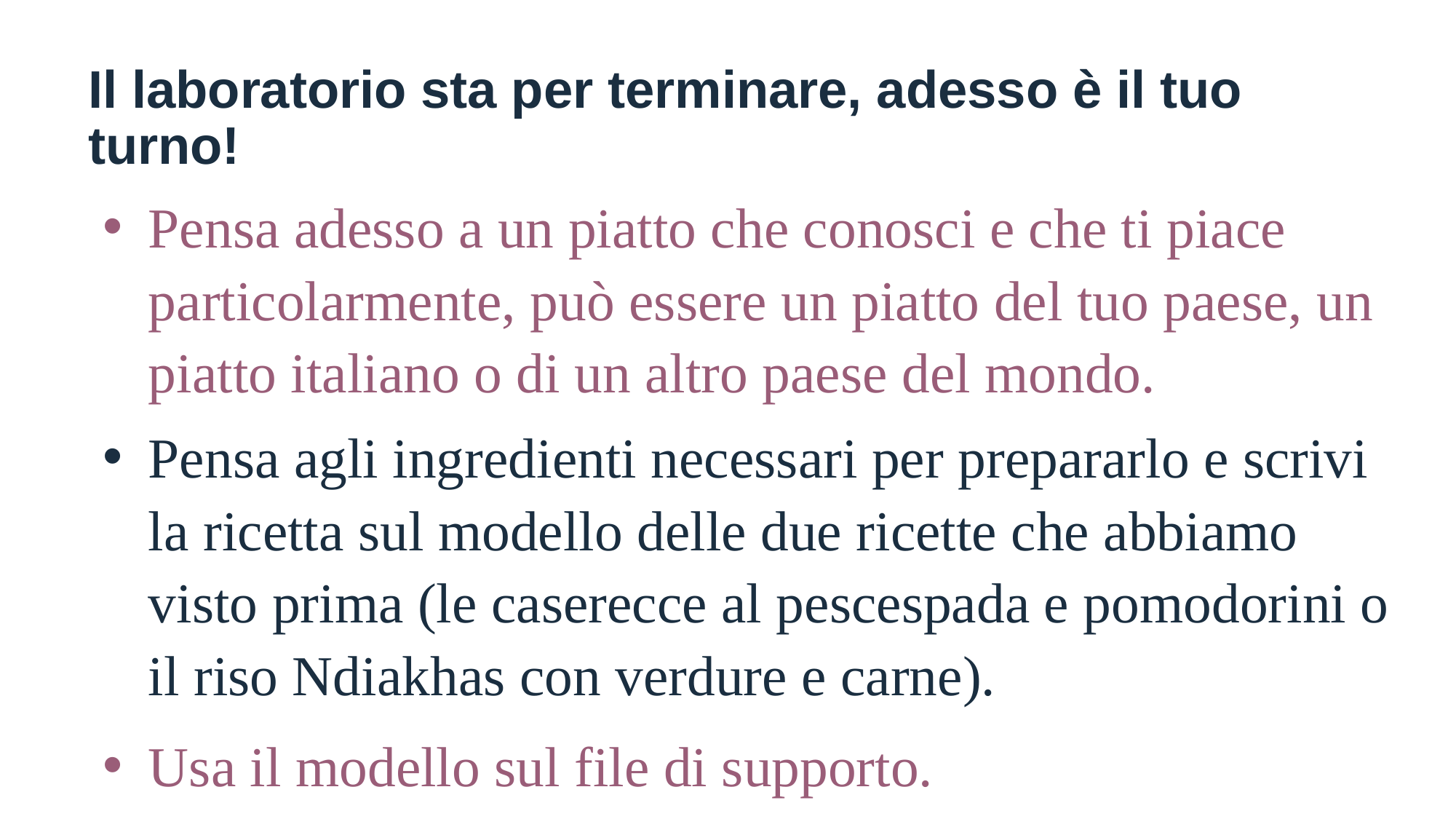

# Il laboratorio sta per terminare, adesso è il tuo turno!
Pensa adesso a un piatto che conosci e che ti piace particolarmente, può essere un piatto del tuo paese, un piatto italiano o di un altro paese del mondo.
Pensa agli ingredienti necessari per prepararlo e scrivi la ricetta sul modello delle due ricette che abbiamo visto prima (le caserecce al pescespada e pomodorini o il riso Ndiakhas con verdure e carne).
Usa il modello sul file di supporto.